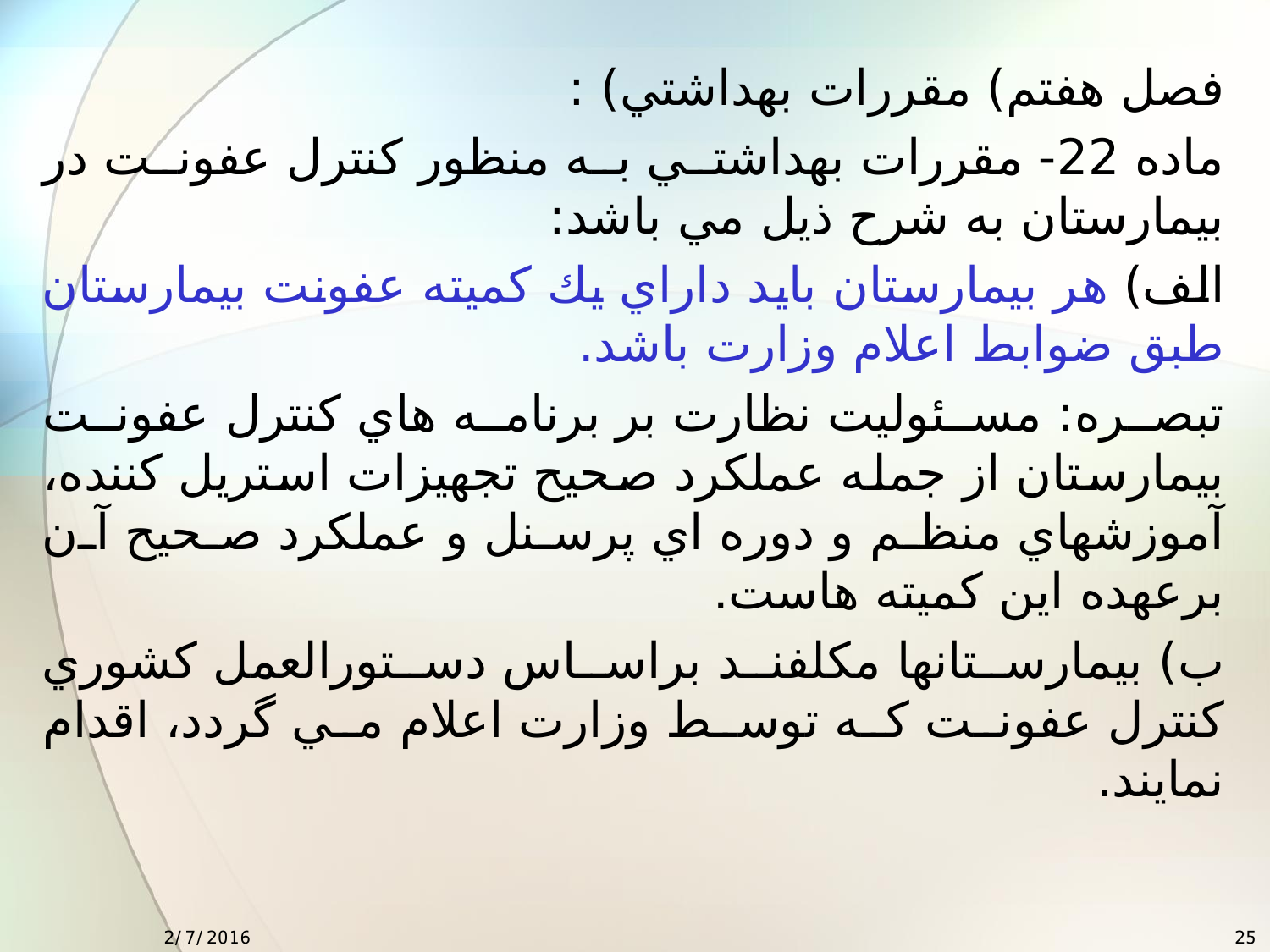

فصل هفتم) مقررات بهداشتي) :
ماده 22- مقررات بهداشتي به منظور كنترل عفونت در بيمارستان به شرح ذيل مي باشد:
الف) هر بيمارستان بايد داراي يك كميته عفونت بيمارستان طبق ضوابط اعلام وزارت باشد.
تبصره: مسئوليت نظارت بر برنامه هاي كنترل عفونت بيمارستان از جمله عملكرد صحيح تجهيزات استريل كننده، آموزشهاي منظم و دوره اي پرسنل و عملكرد صحيح آن برعهده اين كميته هاست.
ب) بيمارستانها مكلفند براساس دستورالعمل كشوري كنترل عفونت كه توسط وزارت اعلام مي گردد، اقدام نمايند.

2/7/2016
25